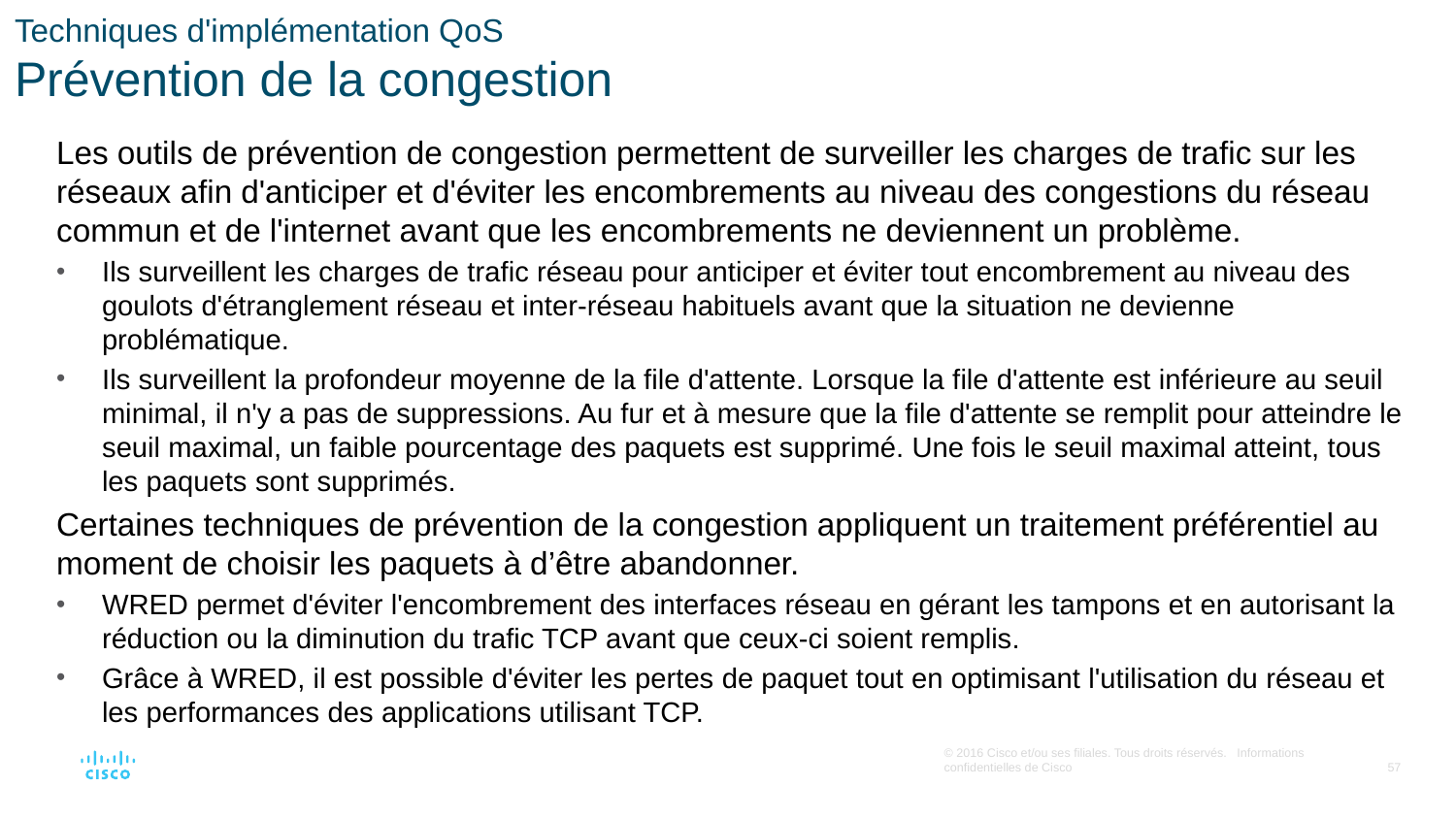

# Techniques d'implémentation QoS Prévention de la congestion
Les outils de prévention de congestion permettent de surveiller les charges de trafic sur les réseaux afin d'anticiper et d'éviter les encombrements au niveau des congestions du réseau commun et de l'internet avant que les encombrements ne deviennent un problème.
Ils surveillent les charges de trafic réseau pour anticiper et éviter tout encombrement au niveau des goulots d'étranglement réseau et inter-réseau habituels avant que la situation ne devienne problématique.
Ils surveillent la profondeur moyenne de la file d'attente. Lorsque la file d'attente est inférieure au seuil minimal, il n'y a pas de suppressions. Au fur et à mesure que la file d'attente se remplit pour atteindre le seuil maximal, un faible pourcentage des paquets est supprimé. Une fois le seuil maximal atteint, tous les paquets sont supprimés.
Certaines techniques de prévention de la congestion appliquent un traitement préférentiel au moment de choisir les paquets à d’être abandonner.
WRED permet d'éviter l'encombrement des interfaces réseau en gérant les tampons et en autorisant la réduction ou la diminution du trafic TCP avant que ceux-ci soient remplis.
Grâce à WRED, il est possible d'éviter les pertes de paquet tout en optimisant l'utilisation du réseau et les performances des applications utilisant TCP.